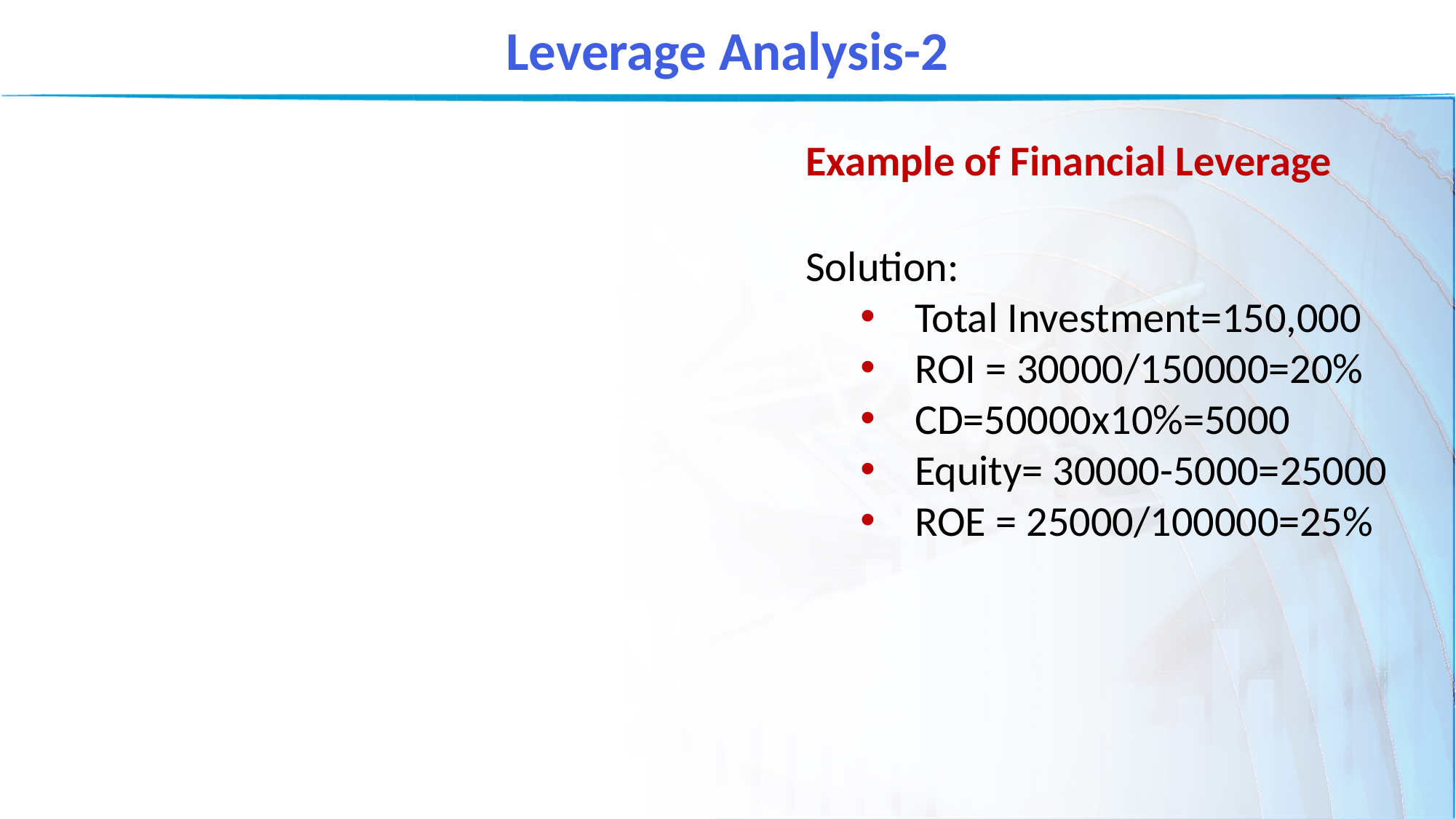

Leverage Analysis-2
Example of Financial Leverage

Solution:
Total Investment=150,000
ROI = 30000/150000=20%
CD=50000x10%=5000
Equity= 30000-5000=25000
ROE = 25000/100000=25%